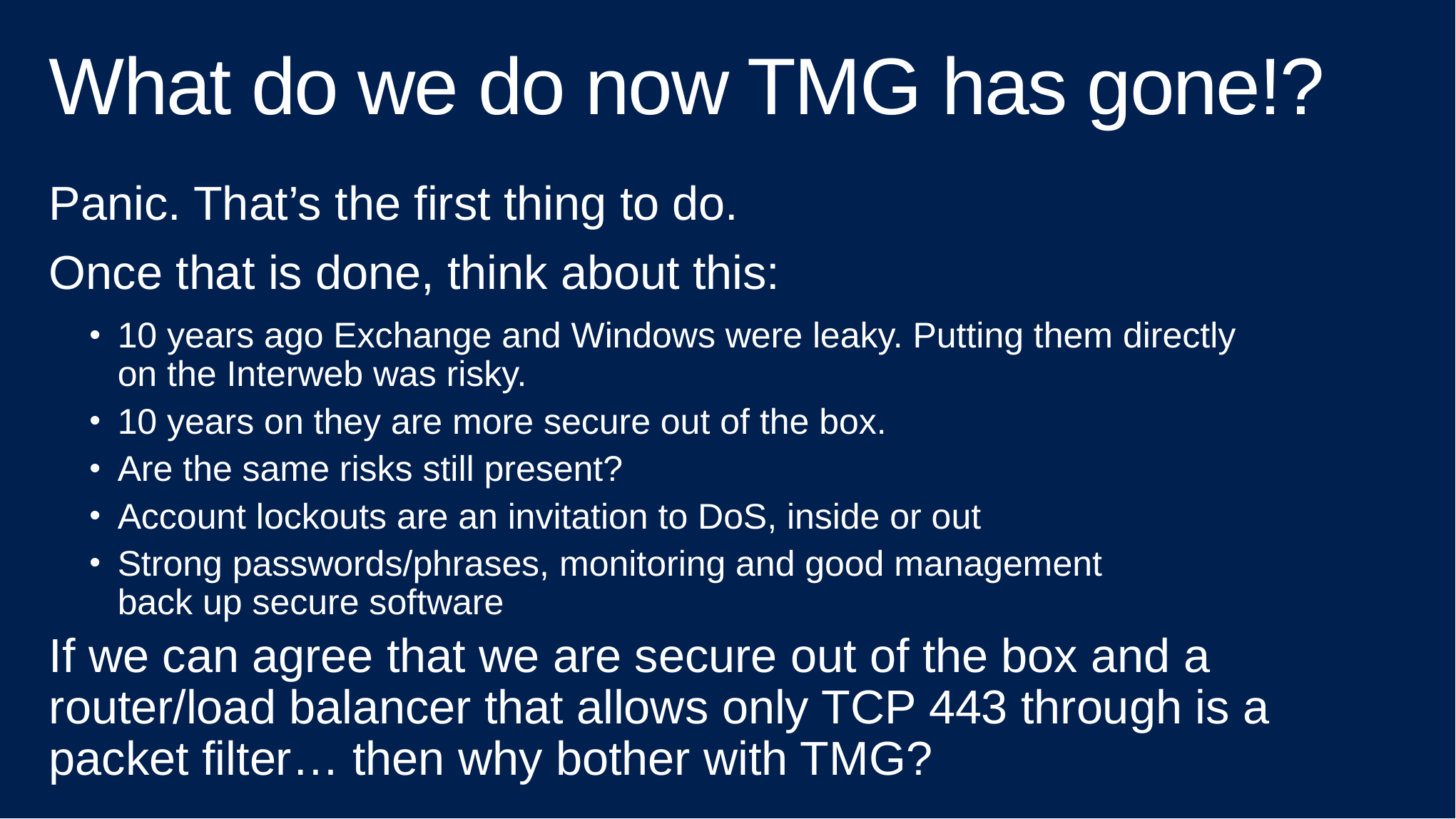

# What do we do now TMG has gone!?
Panic. That’s the first thing to do.
Once that is done, think about this:
10 years ago Exchange and Windows were leaky. Putting them directly
on the Interweb was risky.
10 years on they are more secure out of the box.
Are the same risks still present?
Account lockouts are an invitation to DoS, inside or out
Strong passwords/phrases, monitoring and good management
back up secure software
If we can agree that we are secure out of the box and a router/load balancer that allows only TCP 443 through is a packet filter… then why bother with TMG?